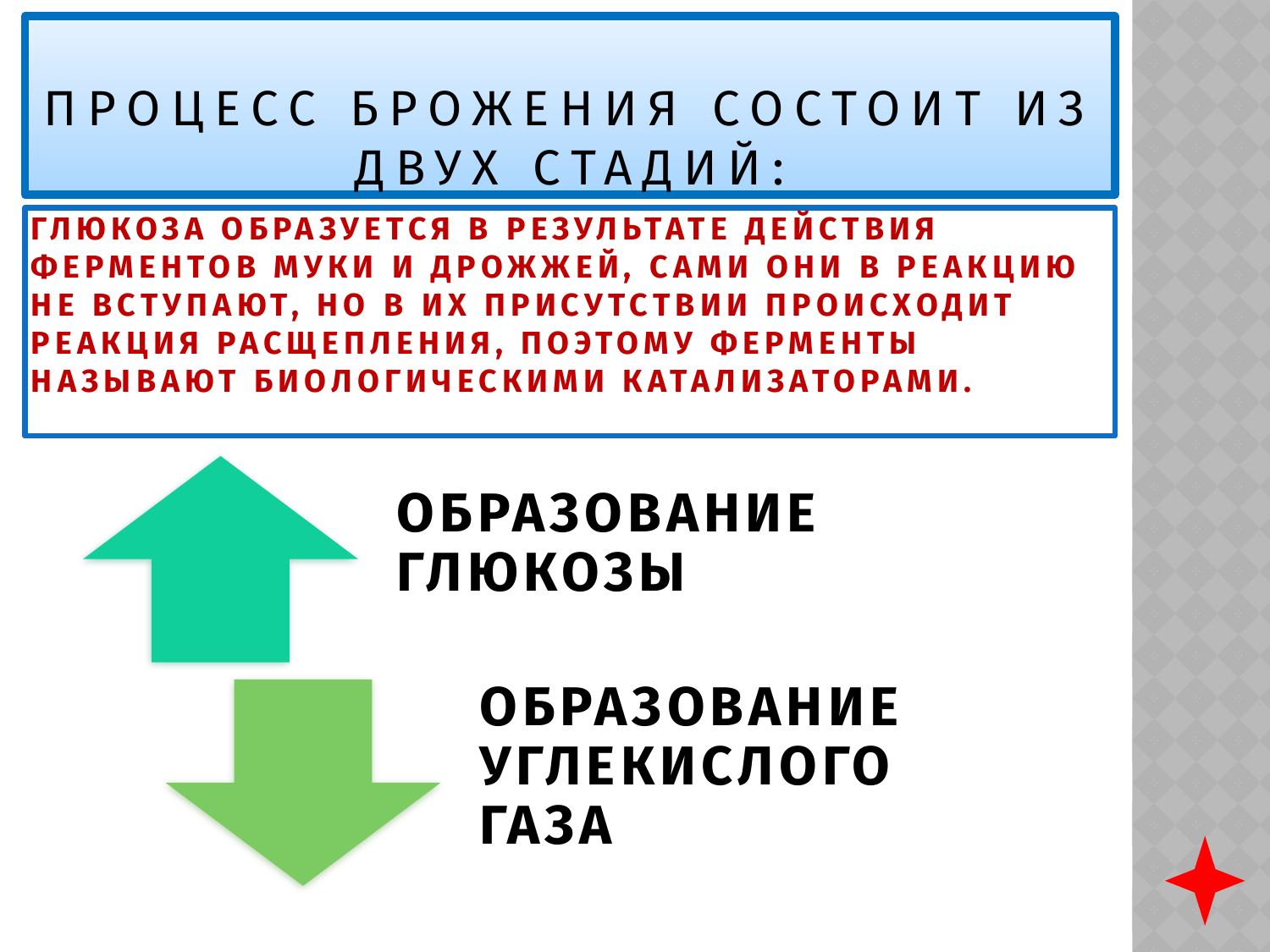

# ПРОЦЕСС БРОЖЕНИЯ СОСТОИТ ИЗ ДВУХ СТАДИЙ:
ГЛЮКОЗА ОБРАЗУЕТСЯ В РЕЗУЛЬТАТЕ ДЕЙСТВИЯ ФЕРМЕНТОВ МУКИ И ДРОЖЖЕЙ, САМИ ОНИ В РЕАКЦИЮ НЕ ВСТУПАЮТ, НО В ИХ ПРИСУТСТВИИ ПРОИСХОДИТ РЕАКЦИЯ РАСЩЕПЛЕНИЯ, ПОЭТОМУ ФЕРМЕНТЫ НАЗЫВАЮТ БИОЛОГИЧЕСКИМИ КАТАЛИЗАТОРАМИ.
ОБРАЗОВАНИЕ ГЛЮКОЗЫ
ОБРАЗОВАНИЕ УГЛЕКИСЛОГО ГАЗА